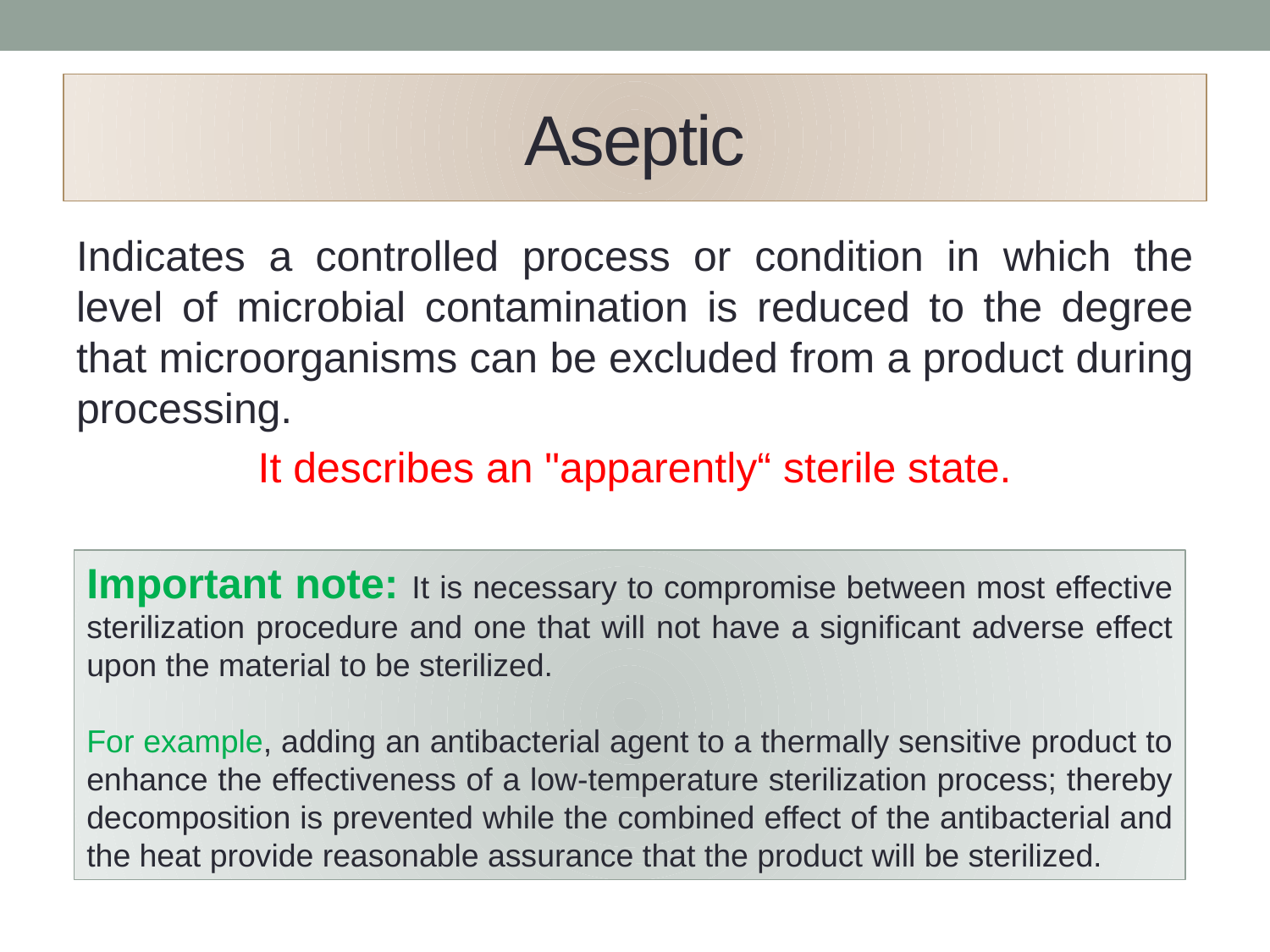

# Aseptic
Indicates a controlled process or condition in which the level of microbial contamination is reduced to the degree that microorganisms can be excluded from a product during processing.
It describes an "apparently“ sterile state.
Important note: It is necessary to compromise between most effective sterilization procedure and one that will not have a significant adverse effect upon the material to be sterilized.

For example, adding an antibacterial agent to a thermally sensitive product to enhance the effectiveness of a low-temperature sterilization process; thereby decomposition is prevented while the combined effect of the antibacterial and the heat provide reasonable assurance that the product will be sterilized.